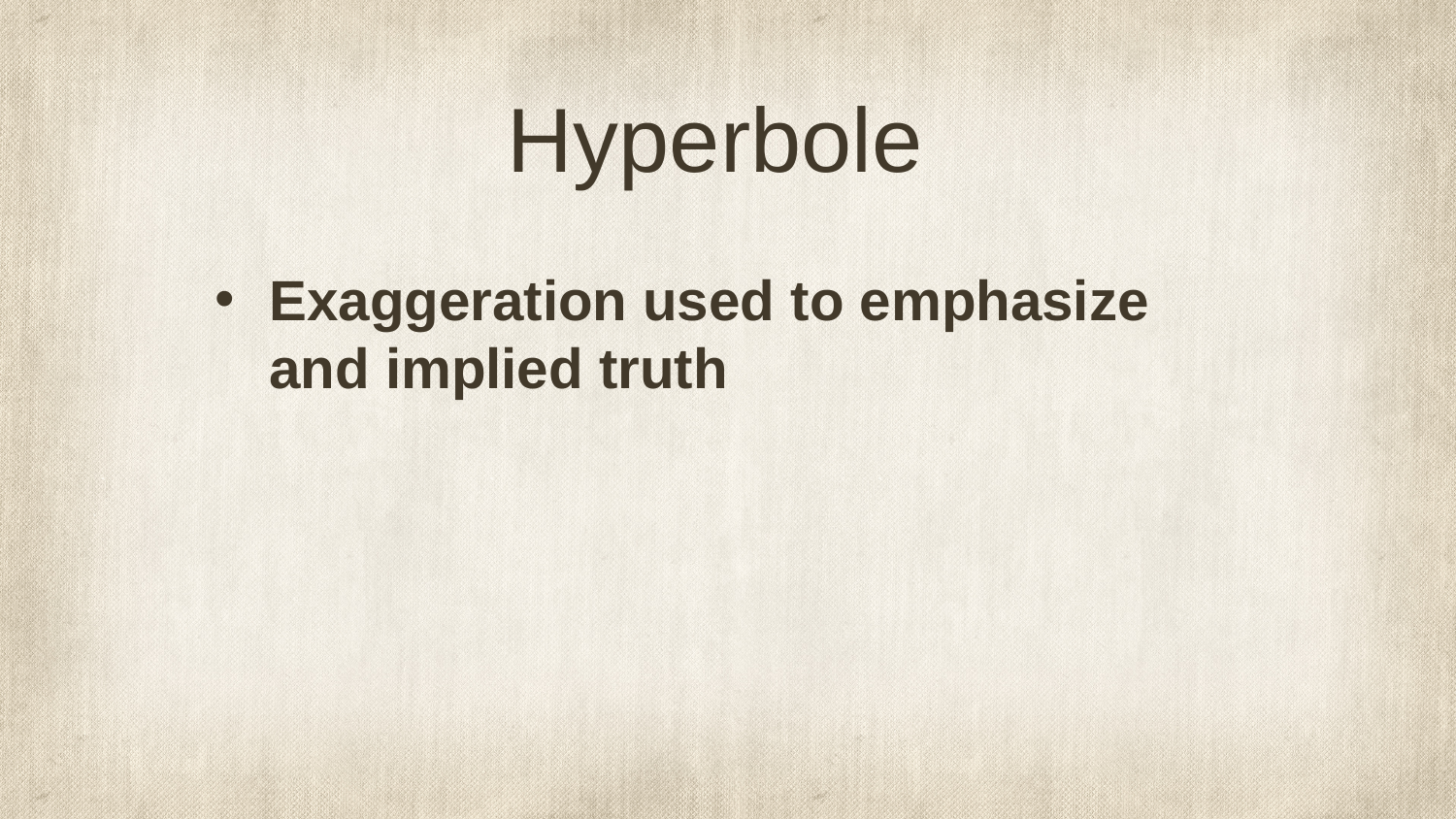

# Hyperbole
Exaggeration used to emphasize and implied truth